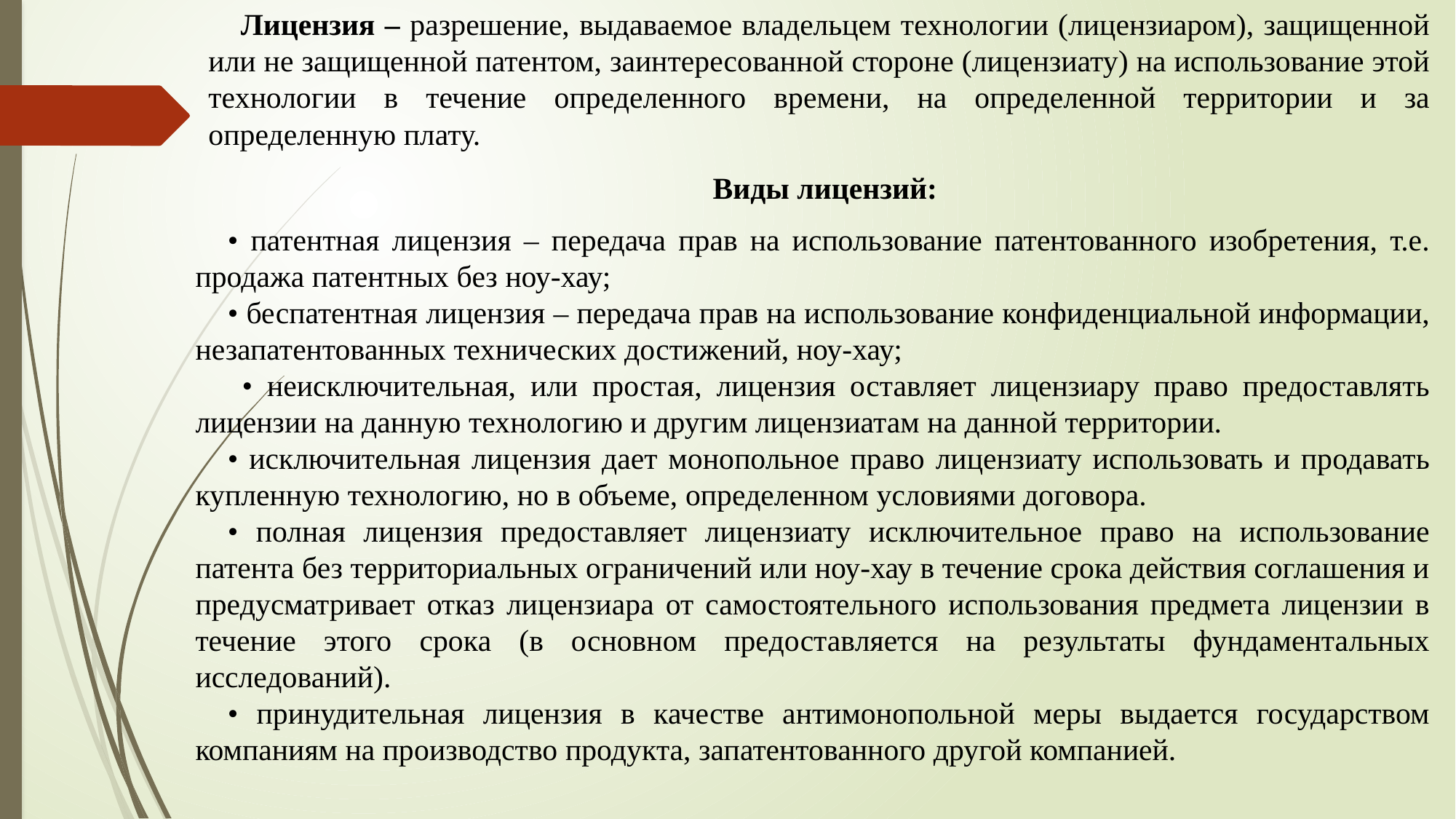

Лицензия – разрешение, выдаваемое владельцем технологии (лицензиаром), защищенной или не защищенной патентом, заинтересованной стороне (лицензиату) на использование этой технологии в течение определенного времени, на определенной территории и за определенную плату.
Виды лицензий:
• патентная лицензия – передача прав на использование патентованного изобретения, т.е. продажа патентных без ноу-хау;
• беспатентная лицензия – передача прав на использование конфиденциальной информации, незапатентованных технических достижений, ноу-хау;
 • неисключительная, или простая, лицензия оставляет лицензиару право предоставлять лицензии на данную технологию и другим лицензиатам на данной территории.
• исключительная лицензия дает монопольное право лицензиату использовать и продавать купленную технологию, но в объеме, определенном условиями договора.
• полная лицензия предоставляет лицензиату исключительное право на использование патента без территориальных ограничений или ноу-хау в течение срока действия соглашения и предусматривает отказ лицензиара от самостоятельного использования предмета лицензии в течение этого срока (в основном предоставляется на результаты фундаментальных исследований).
• принудительная лицензия в качестве антимонопольной меры выдается государством компаниям на производство продукта, запатентованного другой компанией.